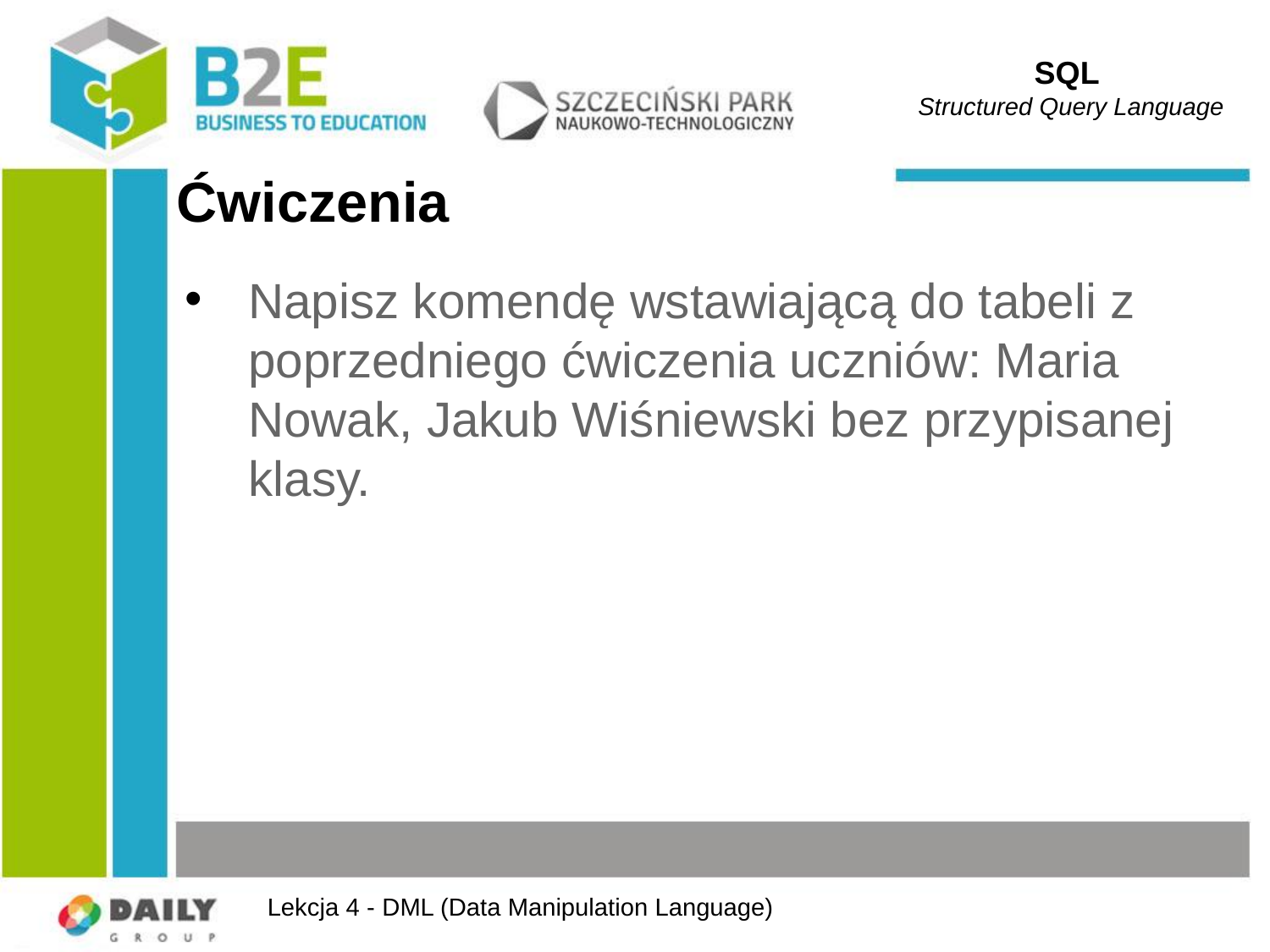

SQL
Structured Query Language
# Ćwiczenia
Napisz komendę wstawiającą do tabeli z poprzedniego ćwiczenia uczniów: Maria Nowak, Jakub Wiśniewski bez przypisanej klasy.
Lekcja 4 - DML (Data Manipulation Language)